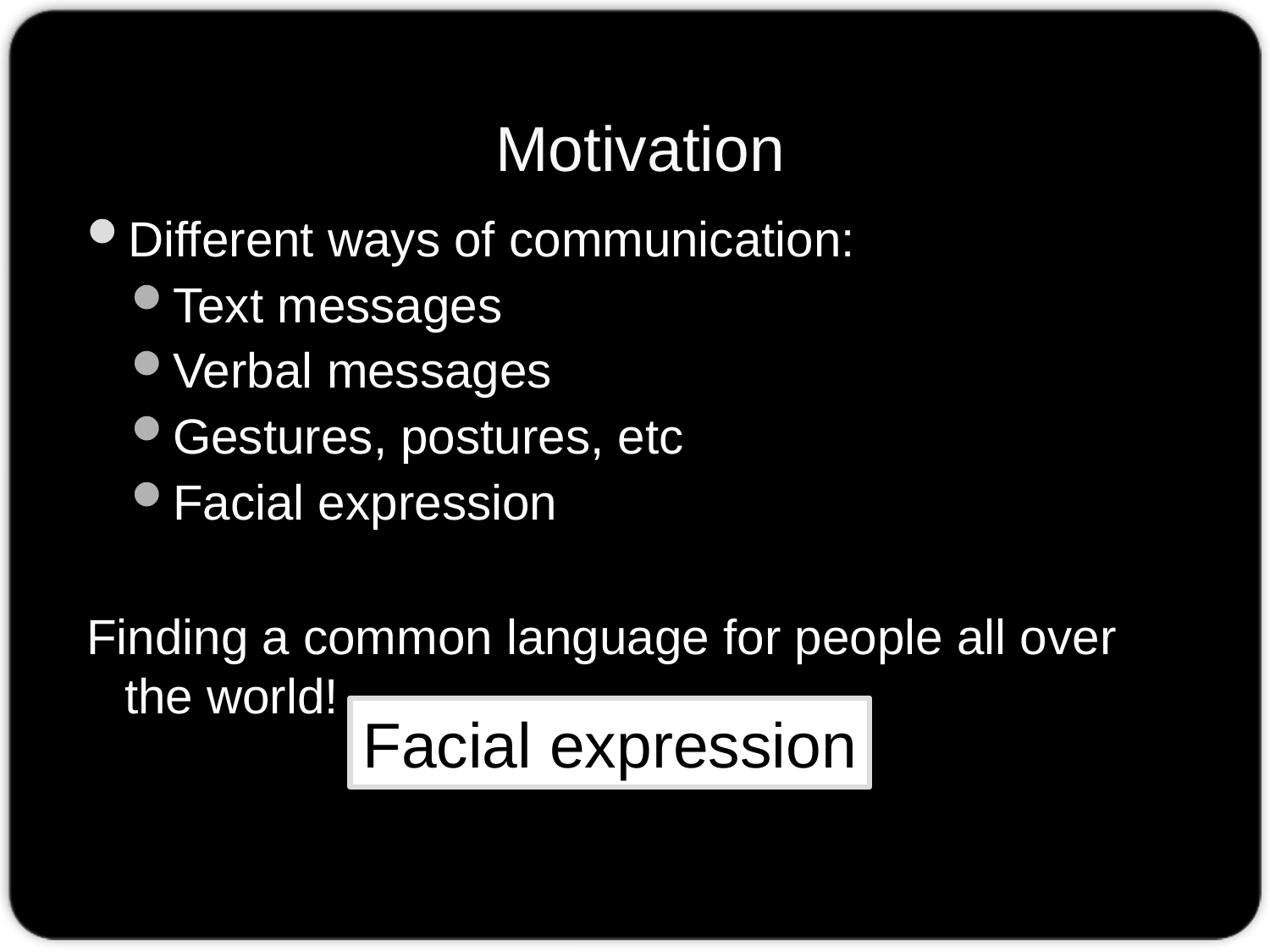

# Motivation
Different ways of communication:
Text messages
Verbal messages
Gestures, postures, etc
Facial expression

Finding a common language for people all over the world!
Facial expression